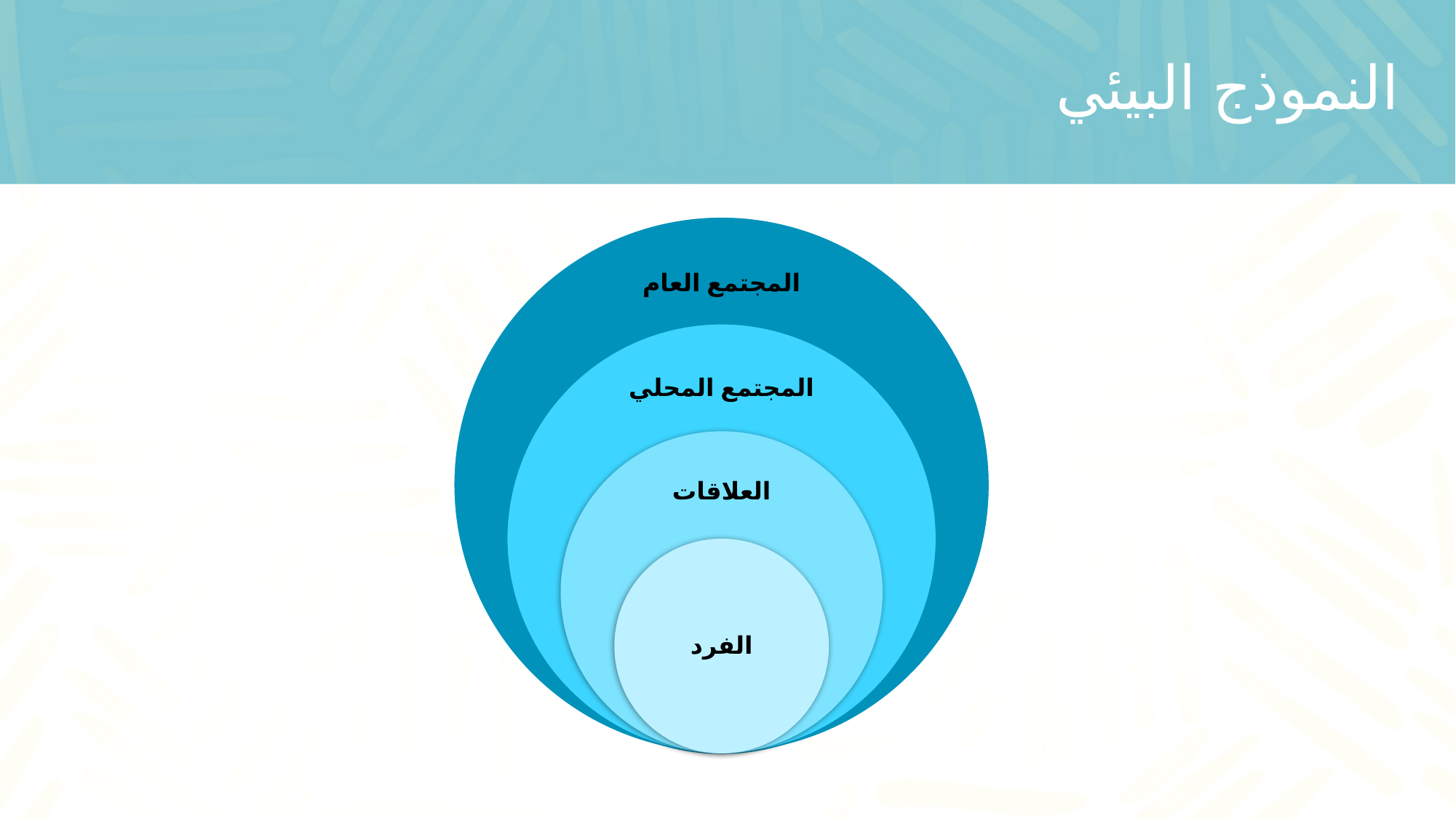

# النموذج البيئي
المجتمع العام
المجتمع المحلي
العلاقات
الفرد